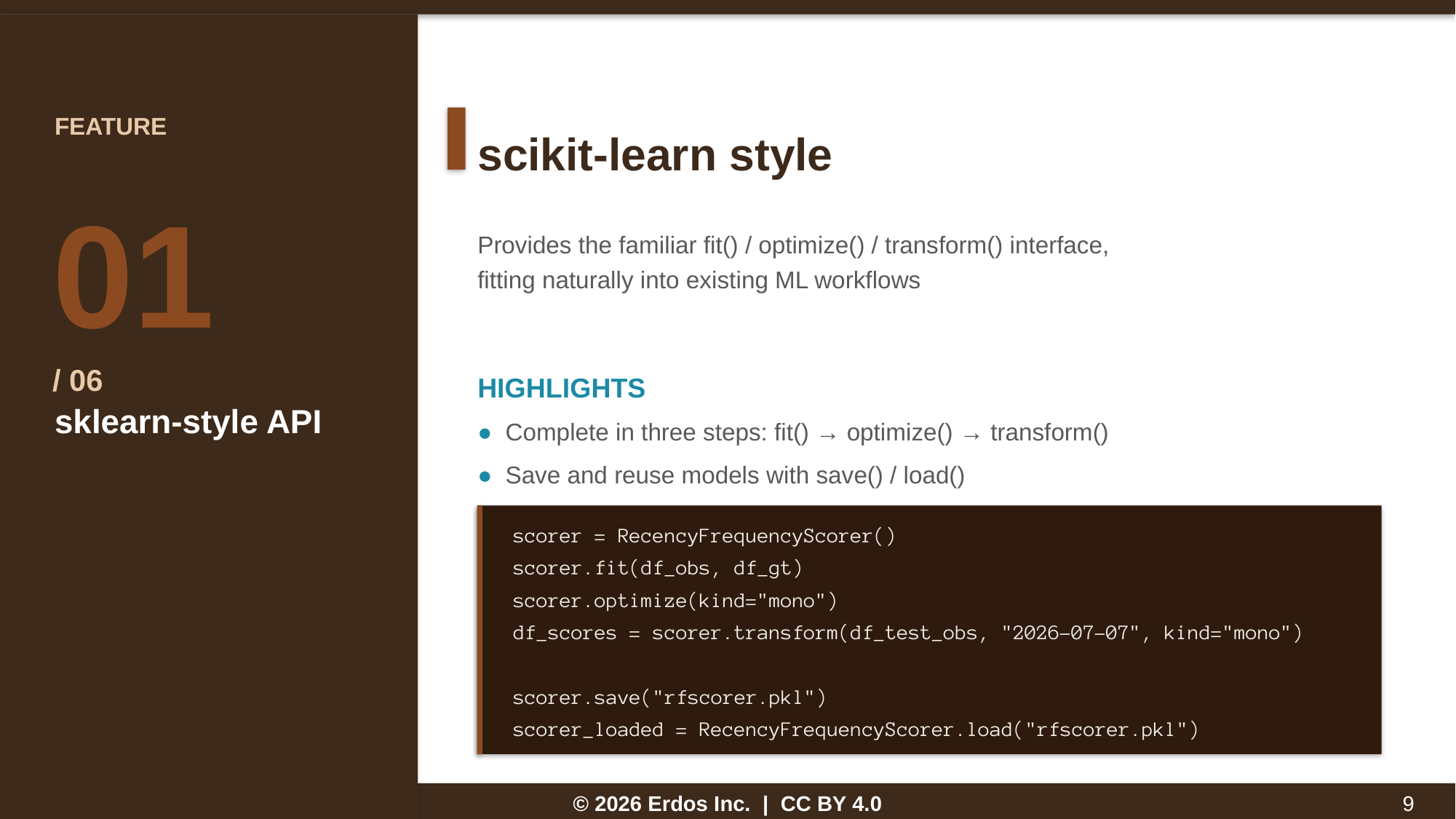

FEATURE

scikit-learn style
01
/ 06
Provides the familiar fit() / optimize() / transform() interface,
fitting naturally into existing ML workflows
HIGHLIGHTS
●  Complete in three steps: fit() → optimize() → transform()
●  Save and reuse models with save() / load()
sklearn-style API

scorer = RecencyFrequencyScorer()
scorer.fit(df_obs, df_gt)
scorer.optimize(kind="mono")
df_scores = scorer.transform(df_test_obs, "2026-07-07", kind="mono")

scorer.save("rfscorer.pkl")
scorer_loaded = RecencyFrequencyScorer.load("rfscorer.pkl")

© 2026 Erdos Inc.  |  CC BY 4.0
9